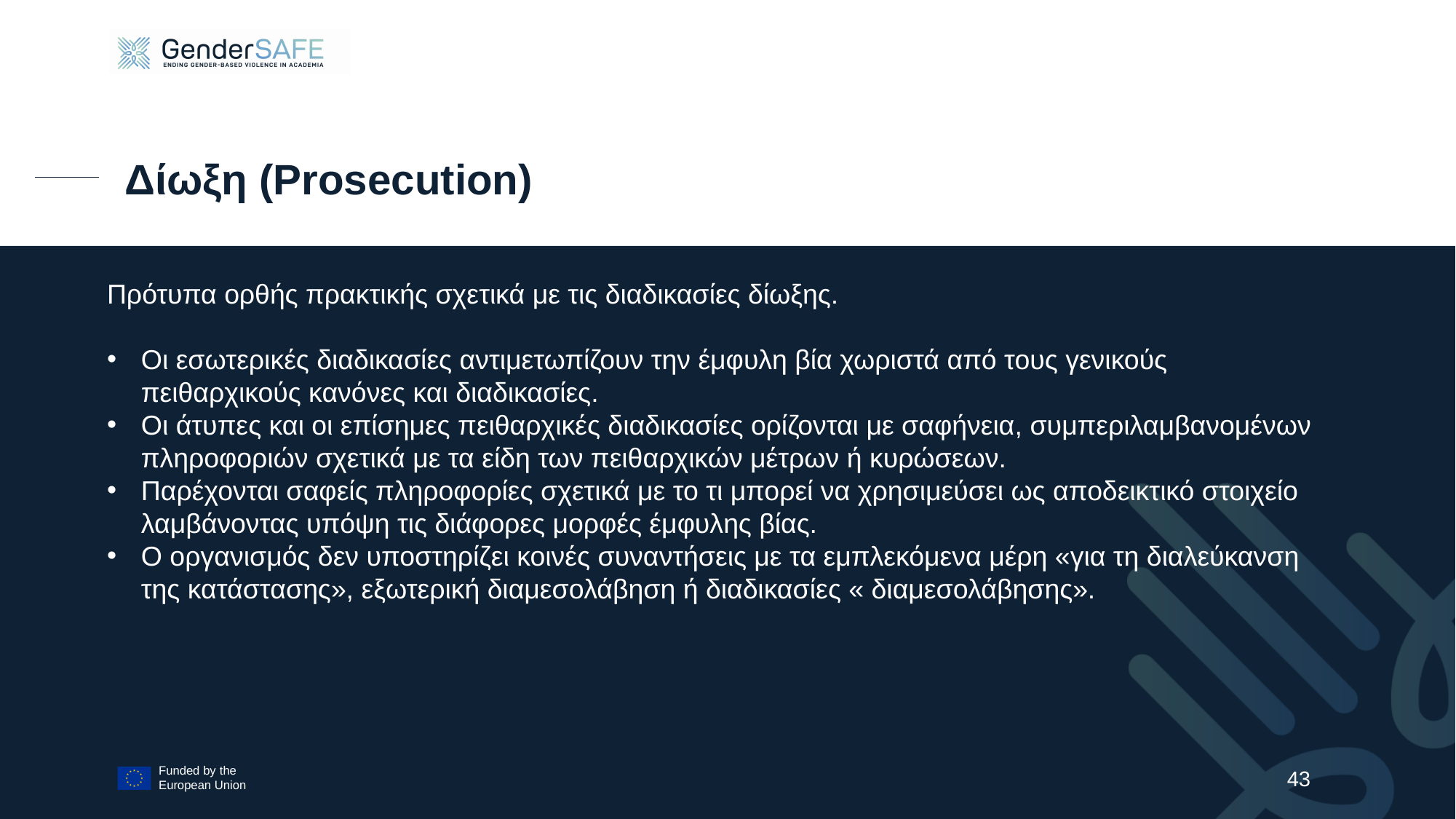

# Δίωξη (Prosecution)

Πρότυπα ορθής πρακτικής σχετικά με τις διαδικασίες δίωξης.

Οι εσωτερικές διαδικασίες αντιμετωπίζουν την έμφυλη βία χωριστά από τους γενικούς πειθαρχικούς κανόνες και διαδικασίες.
Οι άτυπες και οι επίσημες πειθαρχικές διαδικασίες ορίζονται με σαφήνεια, συμπεριλαμβανομένων πληροφοριών σχετικά με τα είδη των πειθαρχικών μέτρων ή κυρώσεων.
Παρέχονται σαφείς πληροφορίες σχετικά με το τι μπορεί να χρησιμεύσει ως αποδεικτικό στοιχείο λαμβάνοντας υπόψη τις διάφορες μορφές έμφυλης βίας.
Ο οργανισμός δεν υποστηρίζει κοινές συναντήσεις με τα εμπλεκόμενα μέρη «για τη διαλεύκανση της κατάστασης», εξωτερική διαμεσολάβηση ή διαδικασίες « διαμεσολάβησης».